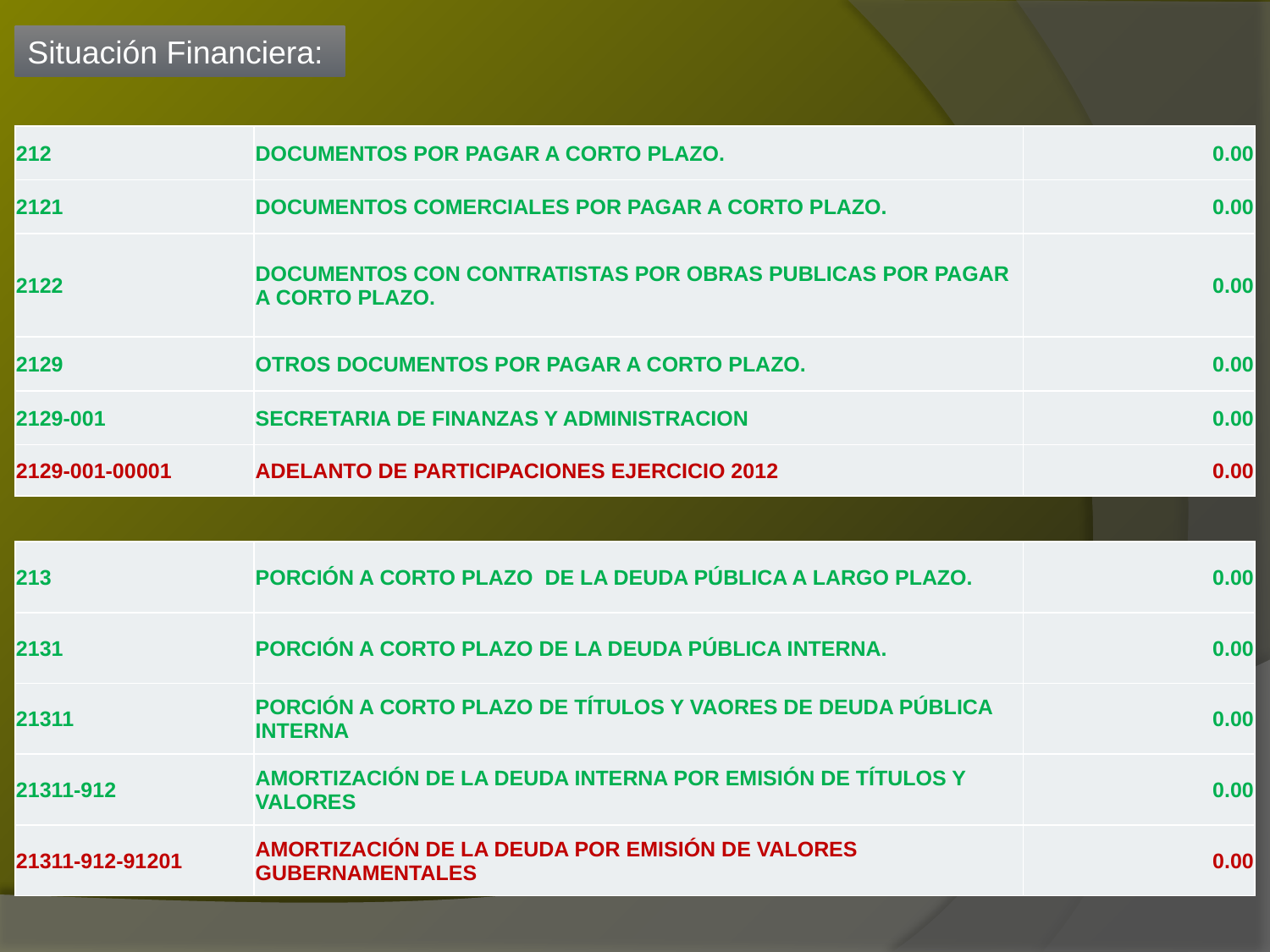

Situación Financiera:
| 212 | DOCUMENTOS POR PAGAR A CORTO PLAZO. | 0.00 |
| --- | --- | --- |
| 2121 | DOCUMENTOS COMERCIALES POR PAGAR A CORTO PLAZO. | 0.00 |
| 2122 | DOCUMENTOS CON CONTRATISTAS POR OBRAS PUBLICAS POR PAGAR A CORTO PLAZO. | 0.00 |
| 2129 | OTROS DOCUMENTOS POR PAGAR A CORTO PLAZO. | 0.00 |
| 2129-001 | SECRETARIA DE FINANZAS Y ADMINISTRACION | 0.00 |
| 2129-001-00001 | ADELANTO DE PARTICIPACIONES EJERCICIO 2012 | 0.00 |
| 213 | PORCIÓN A CORTO PLAZO DE LA DEUDA PÚBLICA A LARGO PLAZO. | 0.00 |
| --- | --- | --- |
| 2131 | PORCIÓN A CORTO PLAZO DE LA DEUDA PÚBLICA INTERNA. | 0.00 |
| 21311 | PORCIÓN A CORTO PLAZO DE TÍTULOS Y VAORES DE DEUDA PÚBLICA INTERNA | 0.00 |
| 21311-912 | AMORTIZACIÓN DE LA DEUDA INTERNA POR EMISIÓN DE TÍTULOS Y VALORES | 0.00 |
| 21311-912-91201 | AMORTIZACIÓN DE LA DEUDA POR EMISIÓN DE VALORES GUBERNAMENTALES | 0.00 |